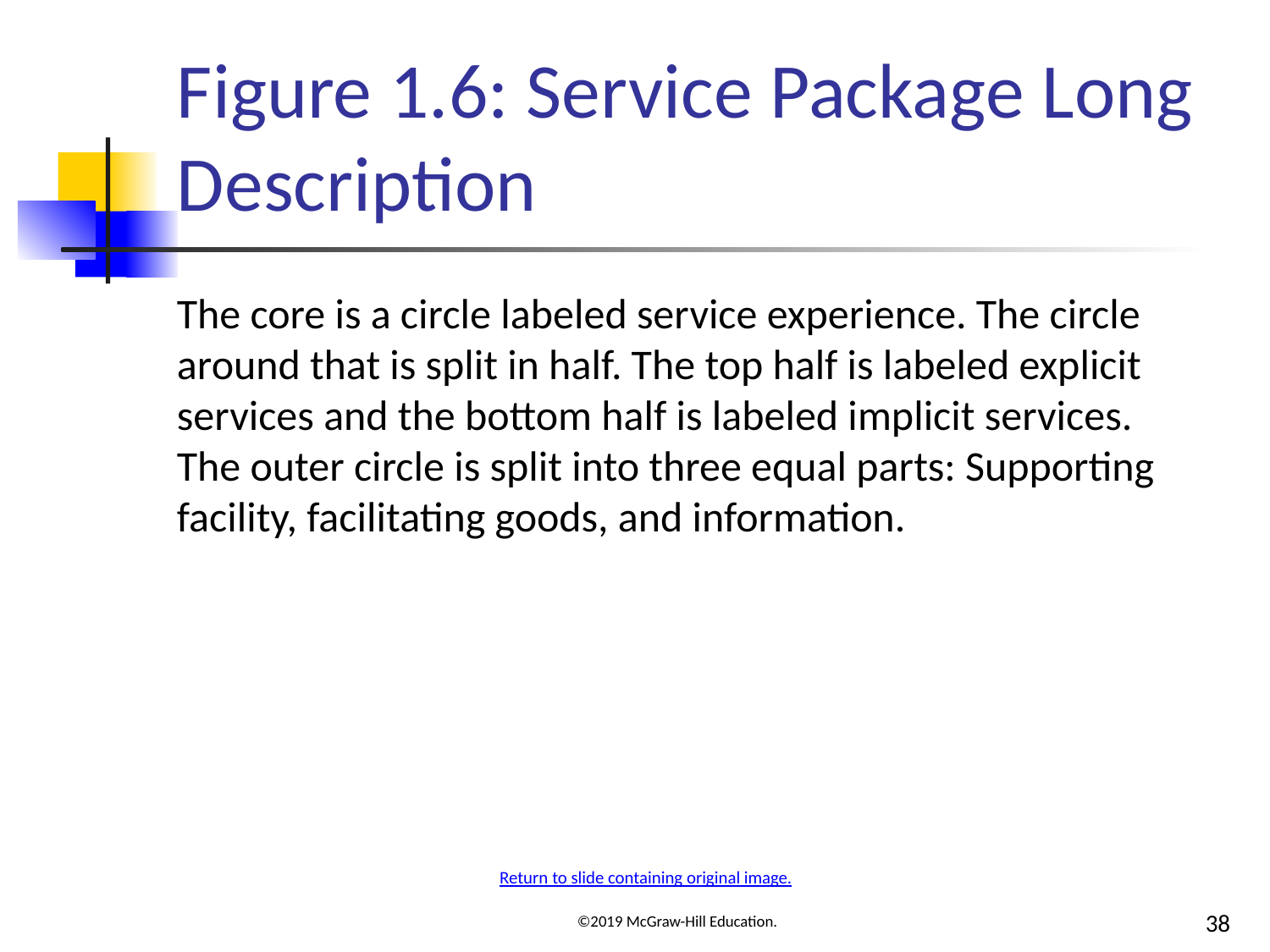

# Figure 1.6: Service Package Long Description
The core is a circle labeled service experience. The circle around that is split in half. The top half is labeled explicit services and the bottom half is labeled implicit services. The outer circle is split into three equal parts: Supporting facility, facilitating goods, and information.
Return to slide containing original image.